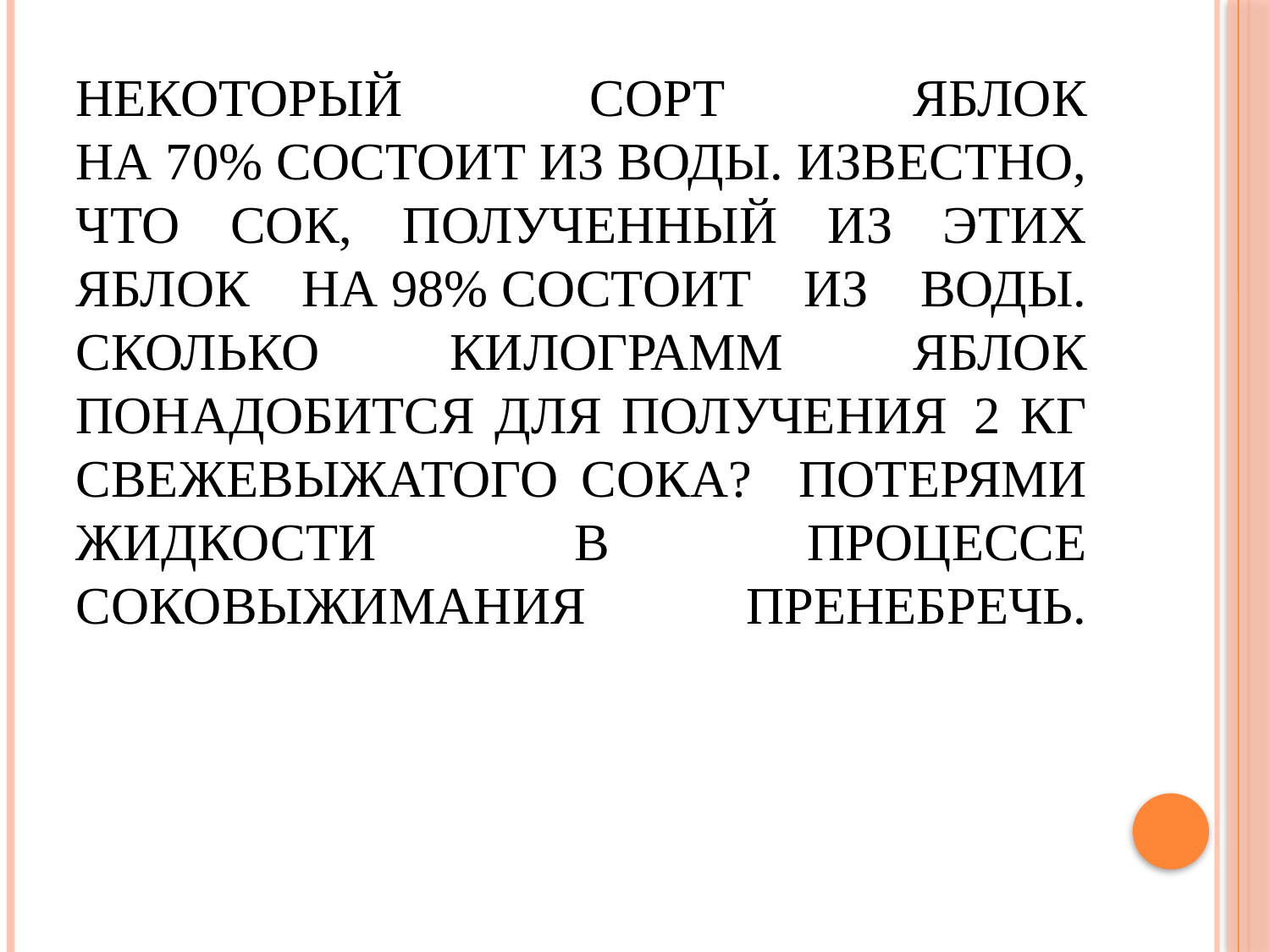

# Некоторый сорт яблок на 70% состоит из воды. Известно, что сок, полученный из этих яблок на 98% состоит из воды. Сколько килограмм яблок понадобится для получения  2 кг свежевыжатого сока?  Потерями жидкости в процессе соковыжимания  пренебречь.